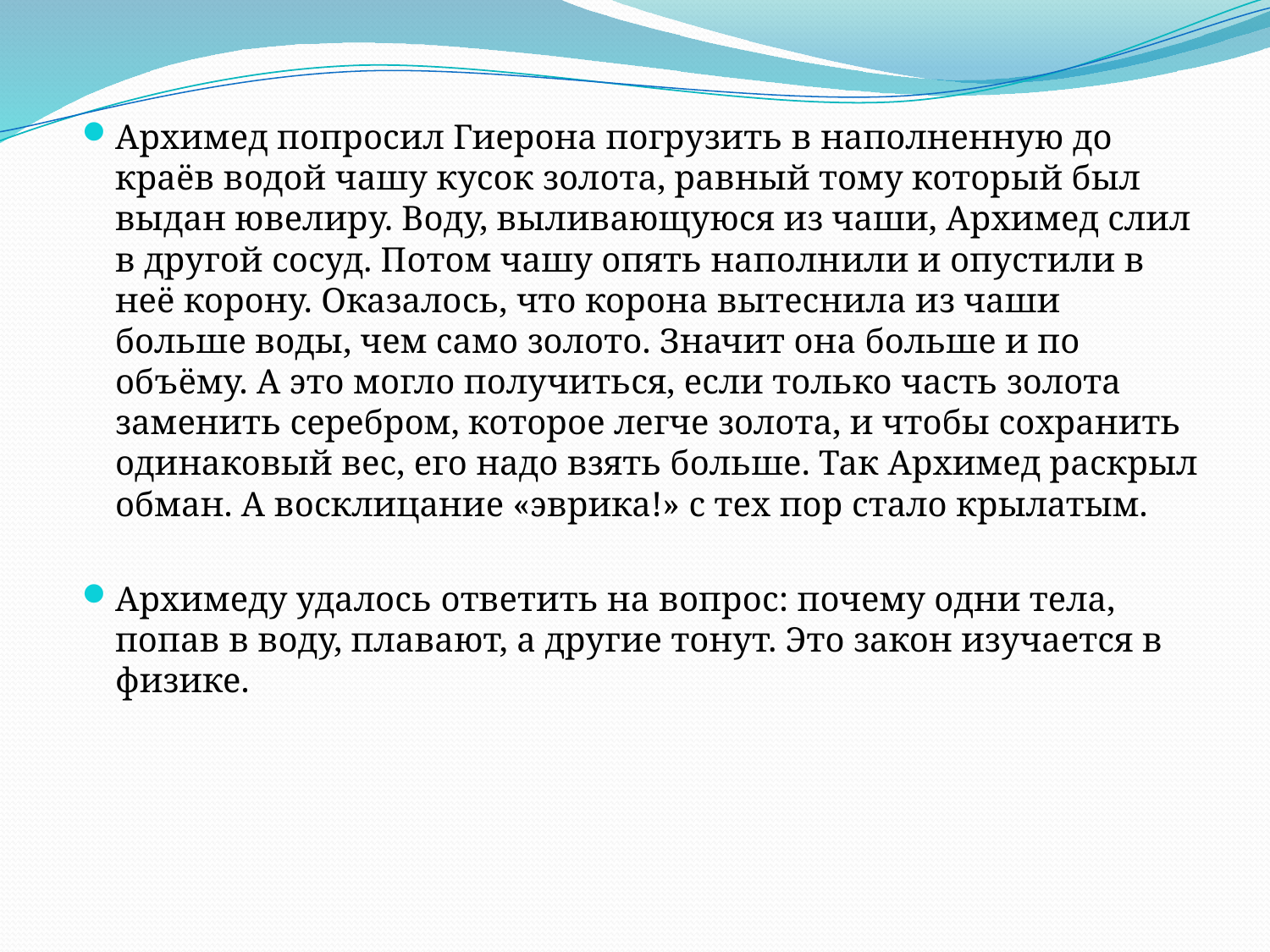

Архимед попросил Гиерона погрузить в наполненную до краёв водой чашу кусок золота, равный тому который был выдан ювелиру. Воду, выливающуюся из чаши, Архимед слил в другой сосуд. Потом чашу опять наполнили и опустили в неё корону. Оказалось, что корона вытеснила из чаши больше воды, чем само золото. Значит она больше и по объёму. А это могло получиться, если только часть золота заменить серебром, которое легче золота, и чтобы сохранить одинаковый вес, его надо взять больше. Так Архимед раскрыл обман. А восклицание «эврика!» с тех пор стало крылатым.

Архимеду удалось ответить на вопрос: почему одни тела, попав в воду, плавают, а другие тонут. Это закон изучается в физике.